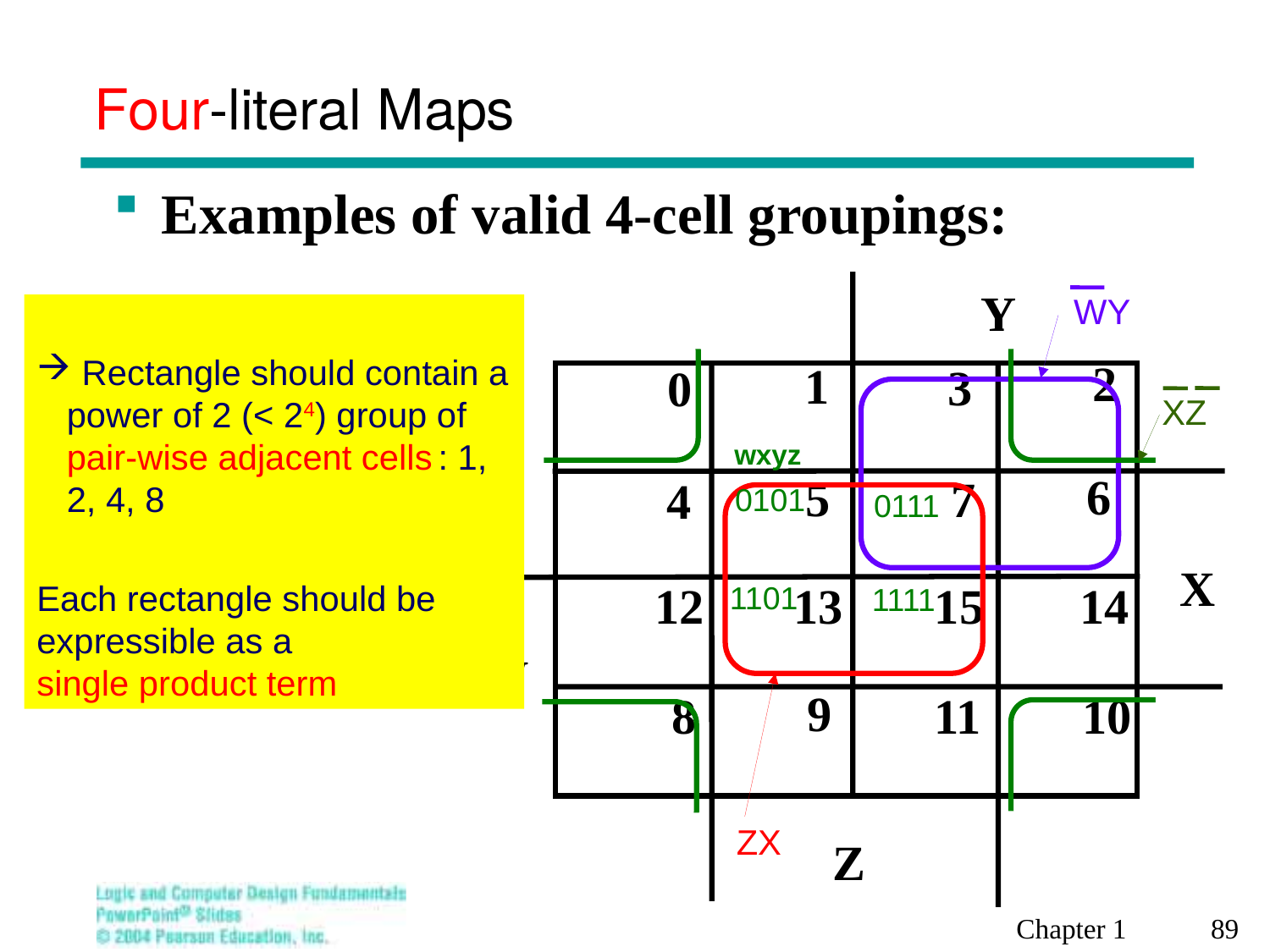

# Four-literal Maps
Examples of valid 4-cell groupings:

Y
2
1
3
0

6
5
7
4

X
13
12
15
14

W
9
8
11
10

Z
WY

XZ

ZX

 Rectangle should contain a power of 2 (< 24) group of pair-wise adjacent cells : 1, 2, 4, 8

Each rectangle should be expressible as a              single product term
wxyz
0101
0111
1101
1111
Chapter 1            89